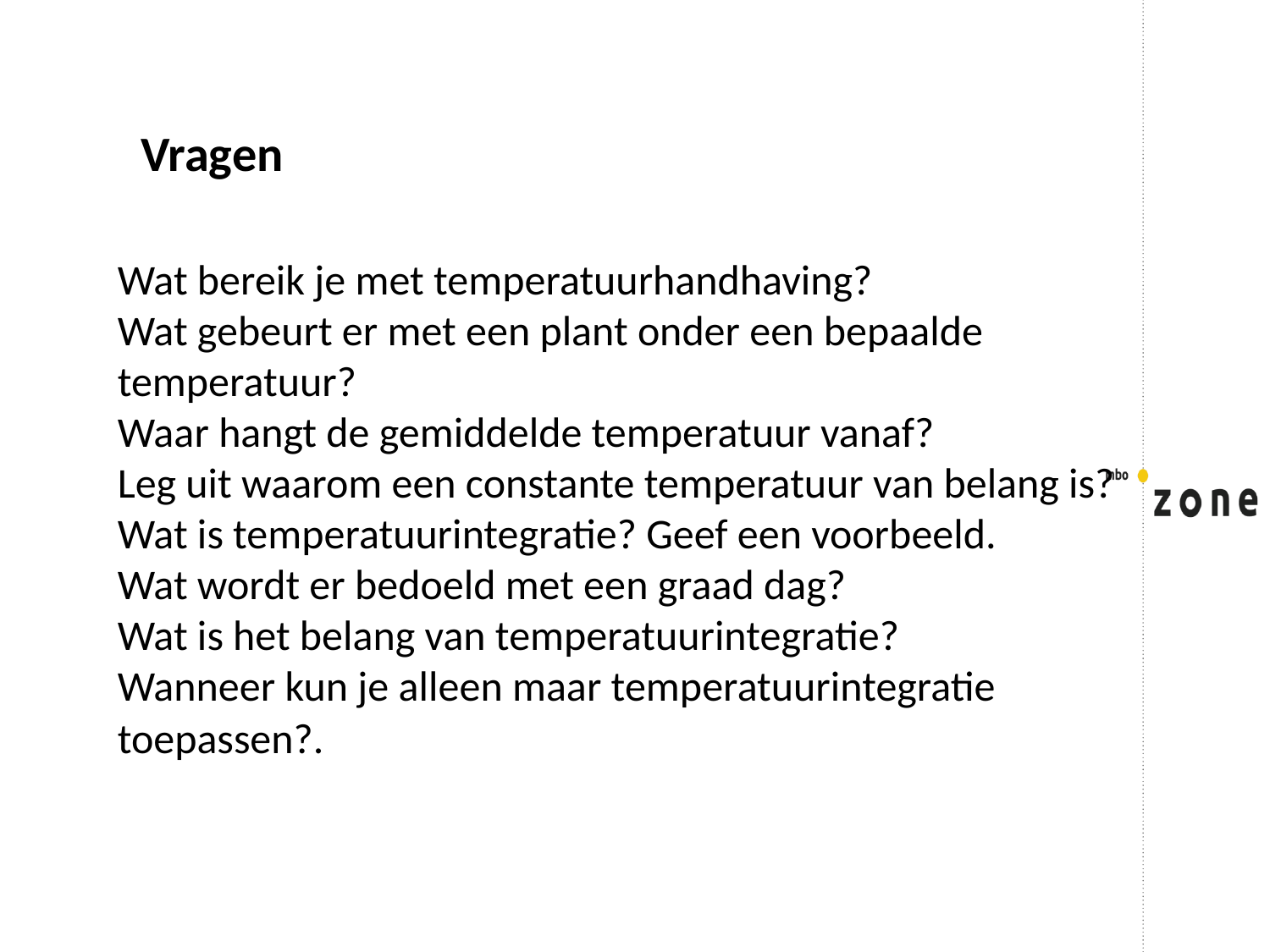

Vragen
Wat bereik je met temperatuurhandhaving?
Wat gebeurt er met een plant onder een bepaalde temperatuur?
Waar hangt de gemiddelde temperatuur vanaf?
Leg uit waarom een constante temperatuur van belang is?
Wat is temperatuurintegratie? Geef een voorbeeld.
Wat wordt er bedoeld met een graad dag?
Wat is het belang van temperatuurintegratie?
Wanneer kun je alleen maar temperatuurintegratie toepassen?.